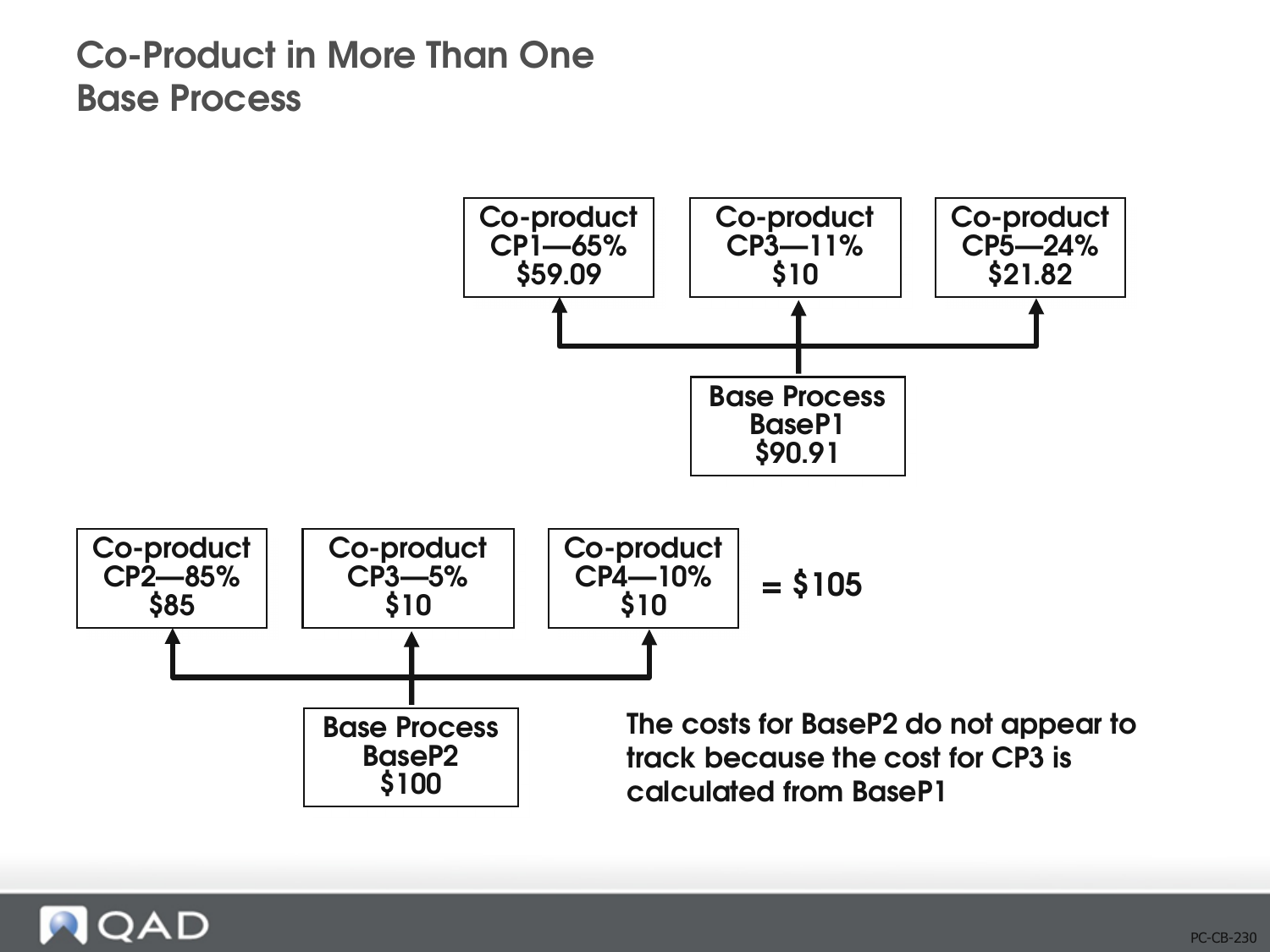

# Co-Product in More Than One Base Process
Co-product
CP1—65%
$59.09
Co-product
CP3—11%
$10
Co-product
CP5—24%
$21.82

Base Process
BaseP1
$90.91
Co-product
CP2—85%
$85
Co-product
CP3—5%
$10
Co-product
CP4—10%
$10
= $105

The costs for BaseP2 do not appear to track because the cost for CP3 is calculated from BaseP1
Base Process
BaseP2
$100
PC-CB-230